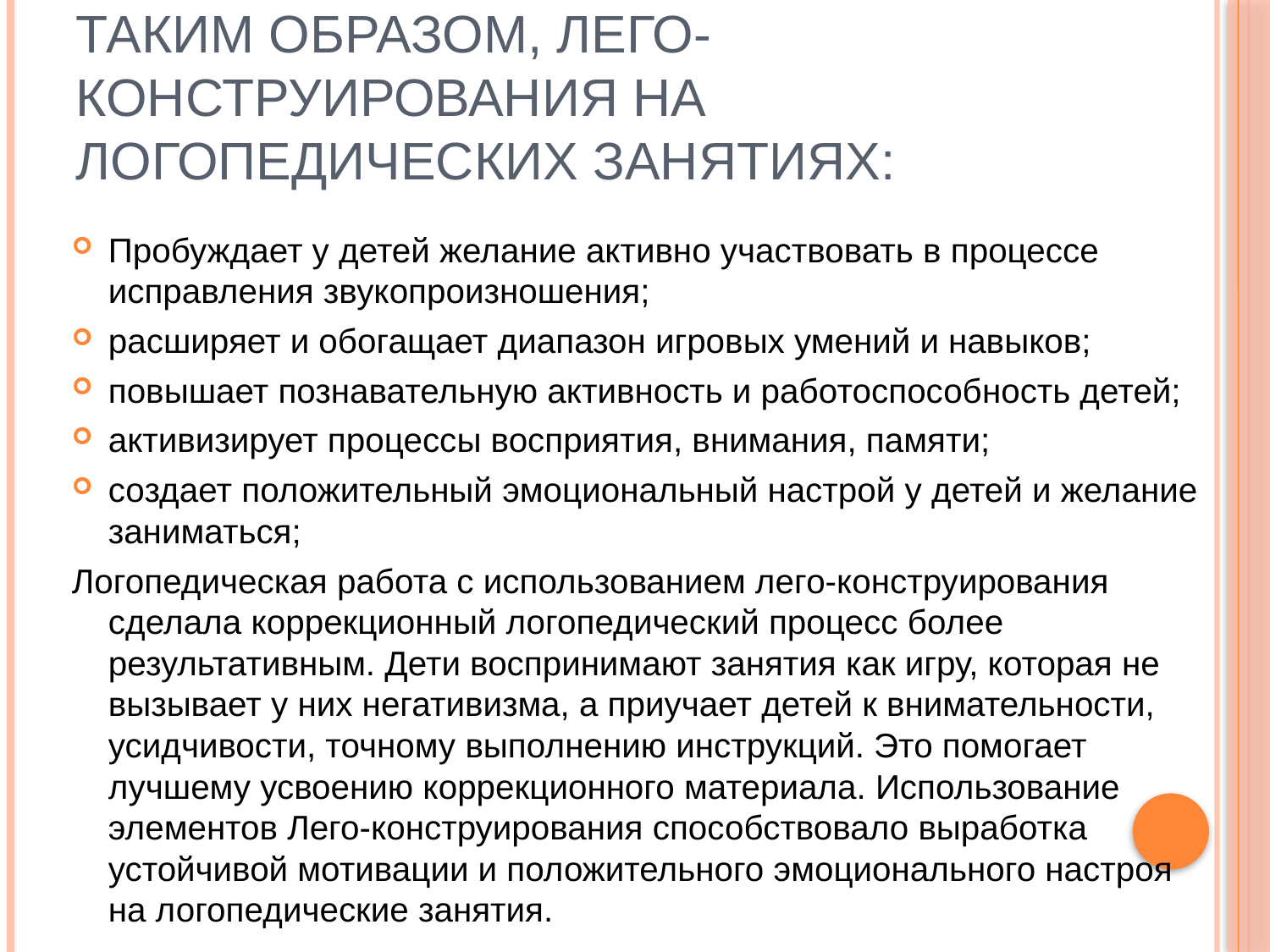

# Таким образом, лего-конструирования на логопедических занятиях:
Пробуждает у детей желание активно участвовать в процессе исправления звукопроизношения;
расширяет и обогащает диапазон игровых умений и навыков;
повышает познавательную активность и работоспособность детей;
активизирует процессы восприятия, внимания, памяти;
создает положительный эмоциональный настрой у детей и желание заниматься;
Логопедическая работа с использованием лего-конструирования сделала коррекционный логопедический процесс более результативным. Дети воспринимают занятия как игру, которая не вызывает у них негативизма, а приучает детей к внимательности, усидчивости, точному выполнению инструкций. Это помогает лучшему усвоению коррекционного материала. Использование элементов Лего-конструирования способствовало выработка устойчивой мотивации и положительного эмоционального настроя на логопедические занятия.